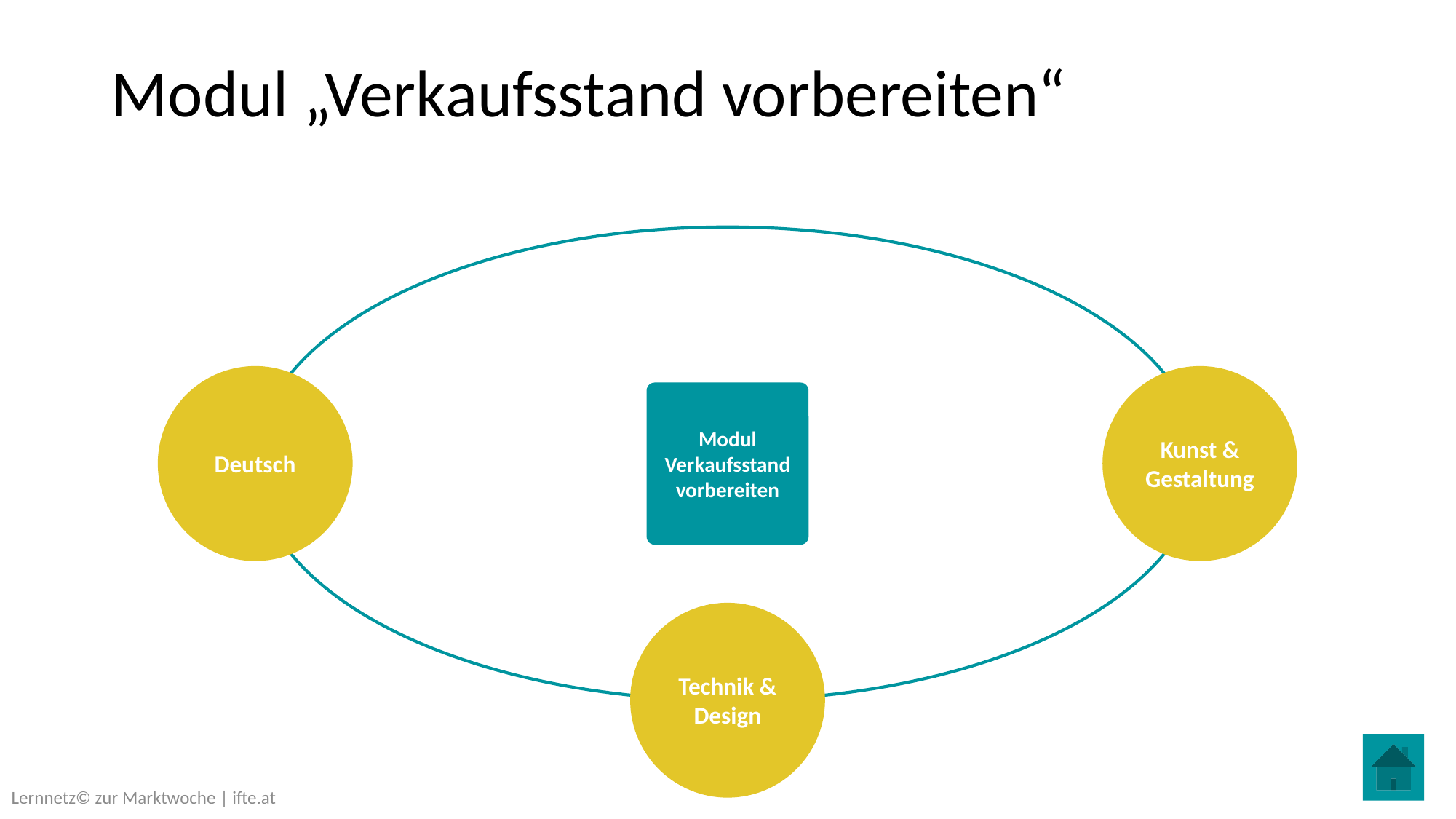

# Modul „Verkaufsstand vorbereiten“

Deutsch
Kunst & Gestaltung
Modul
Verkaufsstand vorbereiten
Technik & Design

Lernnetz© zur Marktwoche | ifte.at